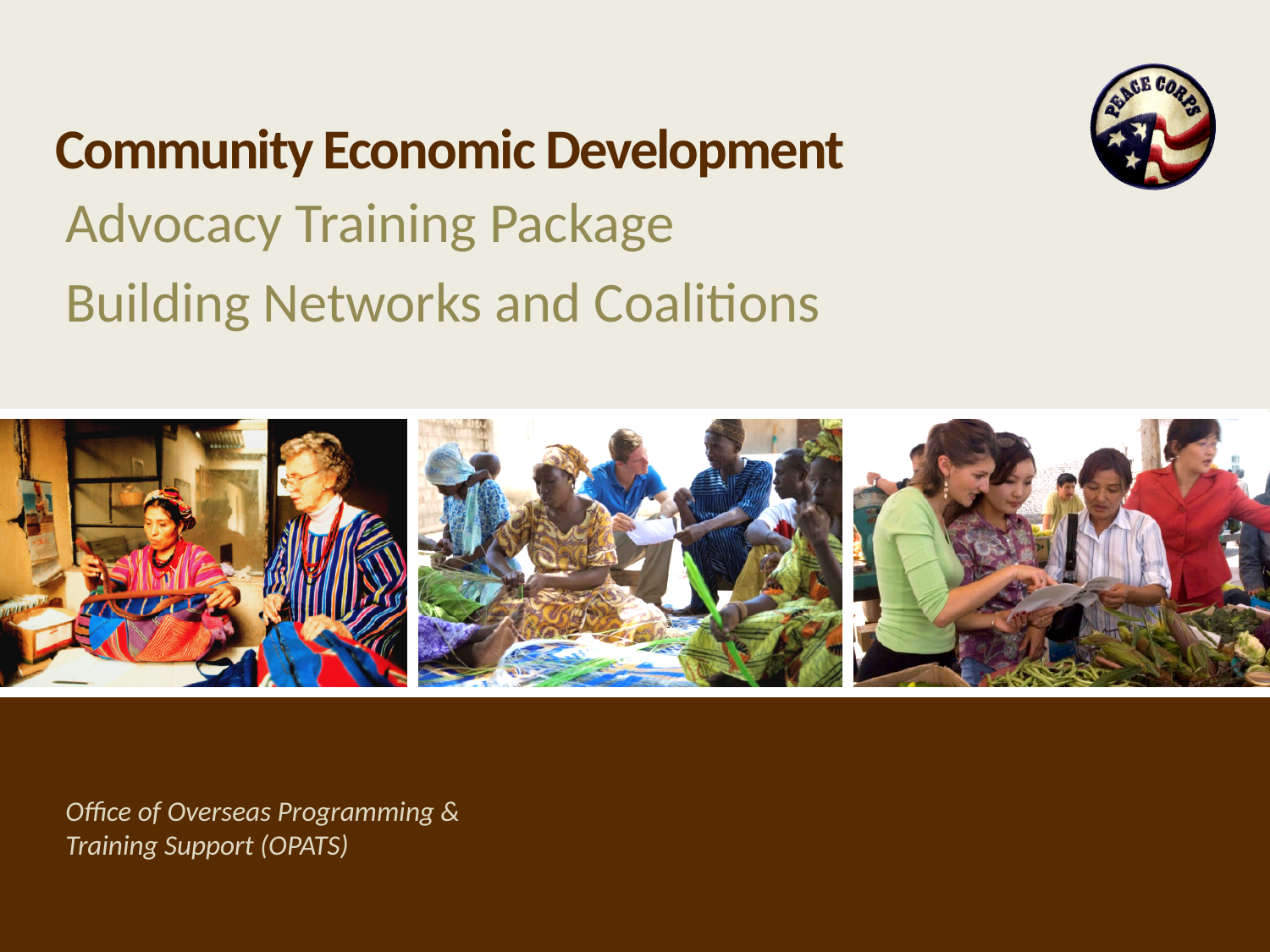

# Community Economic Development
Advocacy Training Package
Building Networks and Coalitions